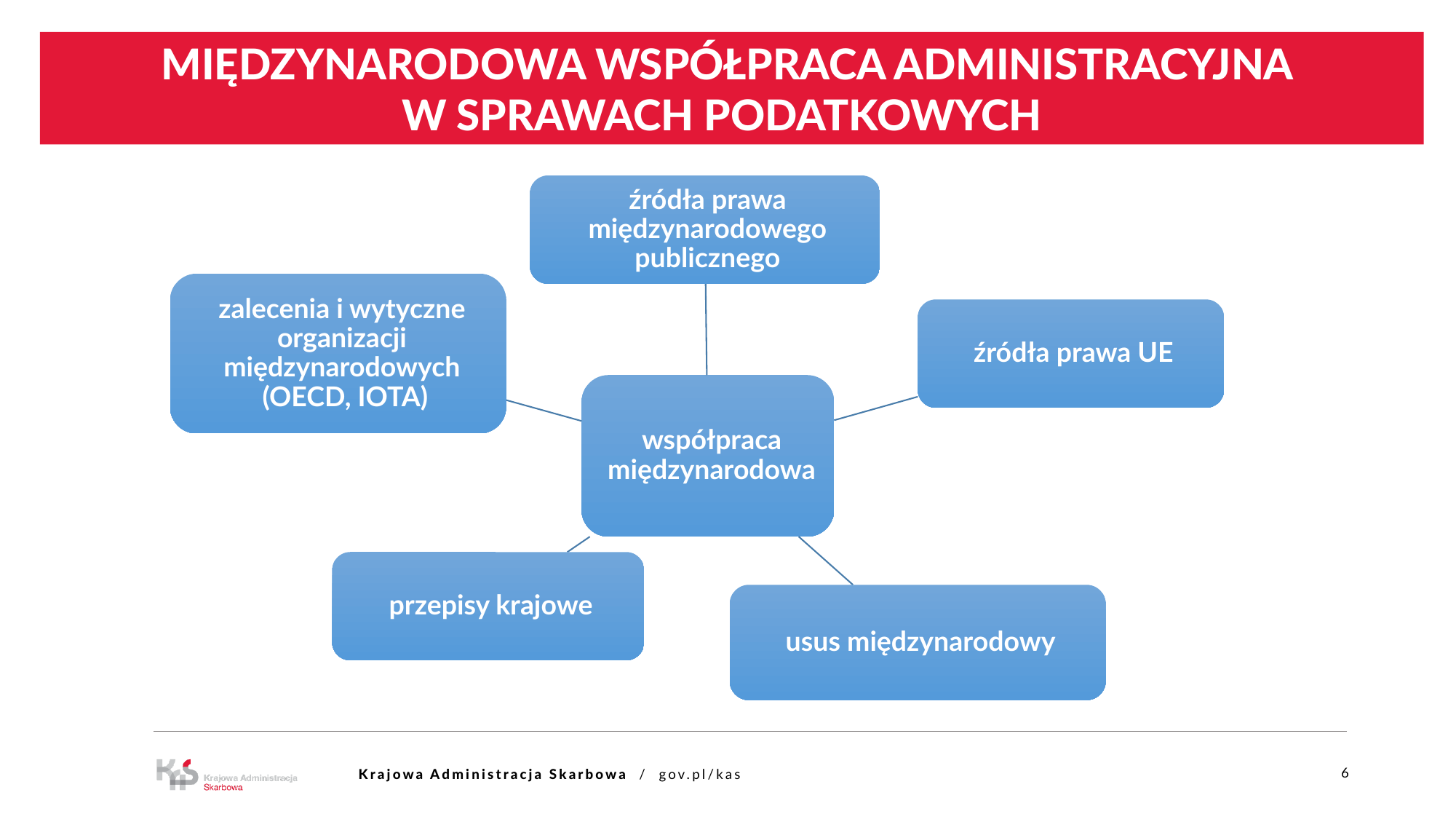

MIĘDZYNARODOWA WSPÓŁPRACA ADMINISTRACYJNA
W SPRAWACH PODATKOWYCH

współpraca międzynarodowa
źródła prawa międzynarodowego publicznego
źródła prawa UE
usus międzynarodowy
przepisy krajowe
zalecenia i wytyczne organizacji międzynarodowych
 (OECD, IOTA)